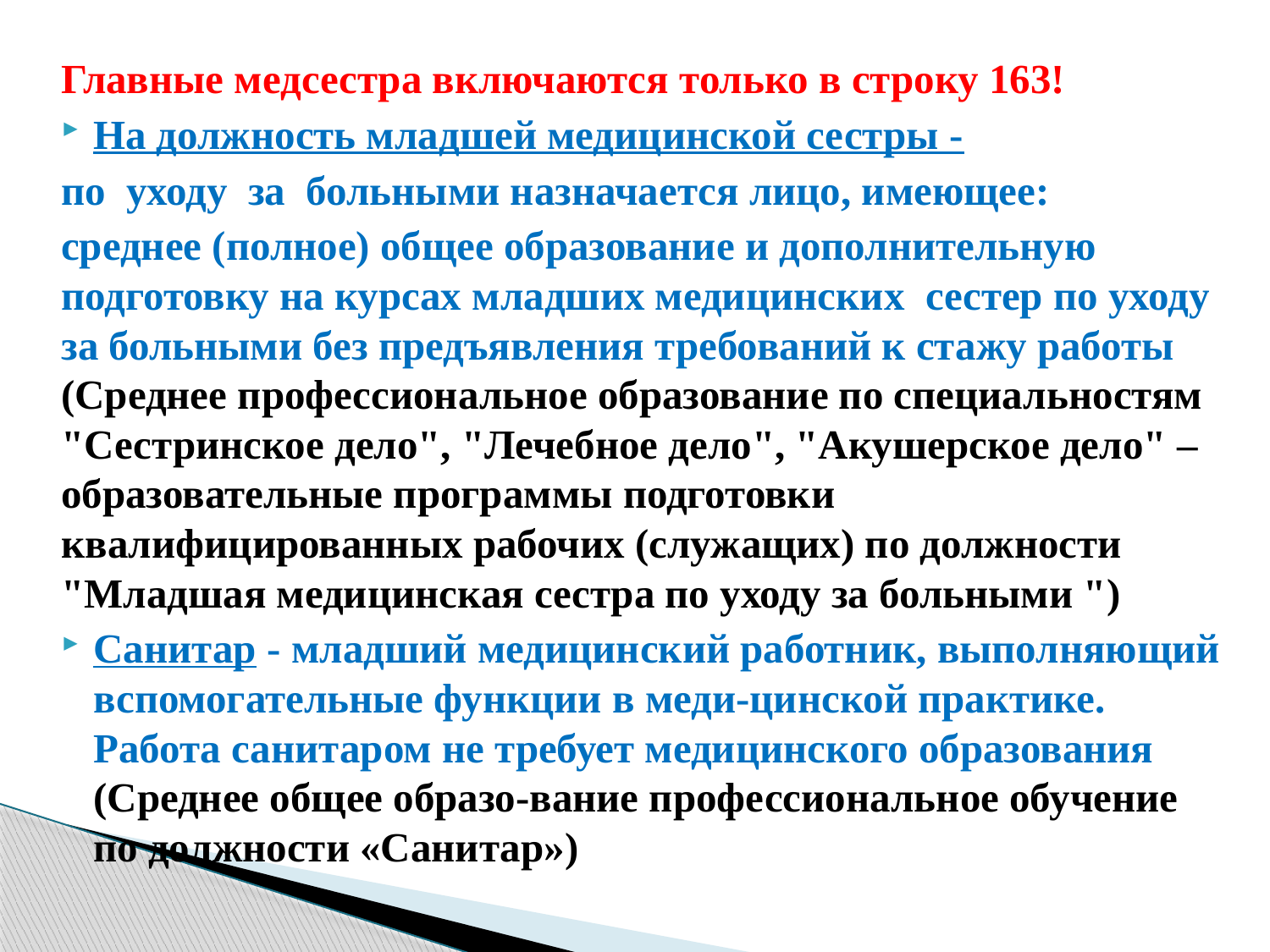

Главные медсестра включаются только в строку 163!
На должность младшей медицинской сестры -
по  уходу  за  больными назначается лицо, имеющее:
среднее (полное) общее образование и дополнительную подготовку на курсах младших медицинских  сестер по уходу за больными без предъявления требований к стажу работы (Среднее профессиональное образование по специальностям "Сестринское дело", "Лечебное дело", "Акушерское дело" – образовательные программы подготовки квалифицированных рабочих (служащих) по должности "Младшая медицинская сестра по уходу за больными ")
Санитар - младший медицинский работник, выполняющий вспомогательные функции в меди-цинской практике. Работа санитаром не требует медицинского образования (Среднее общее образо-вание профессиональное обучение по должности «Санитар»)